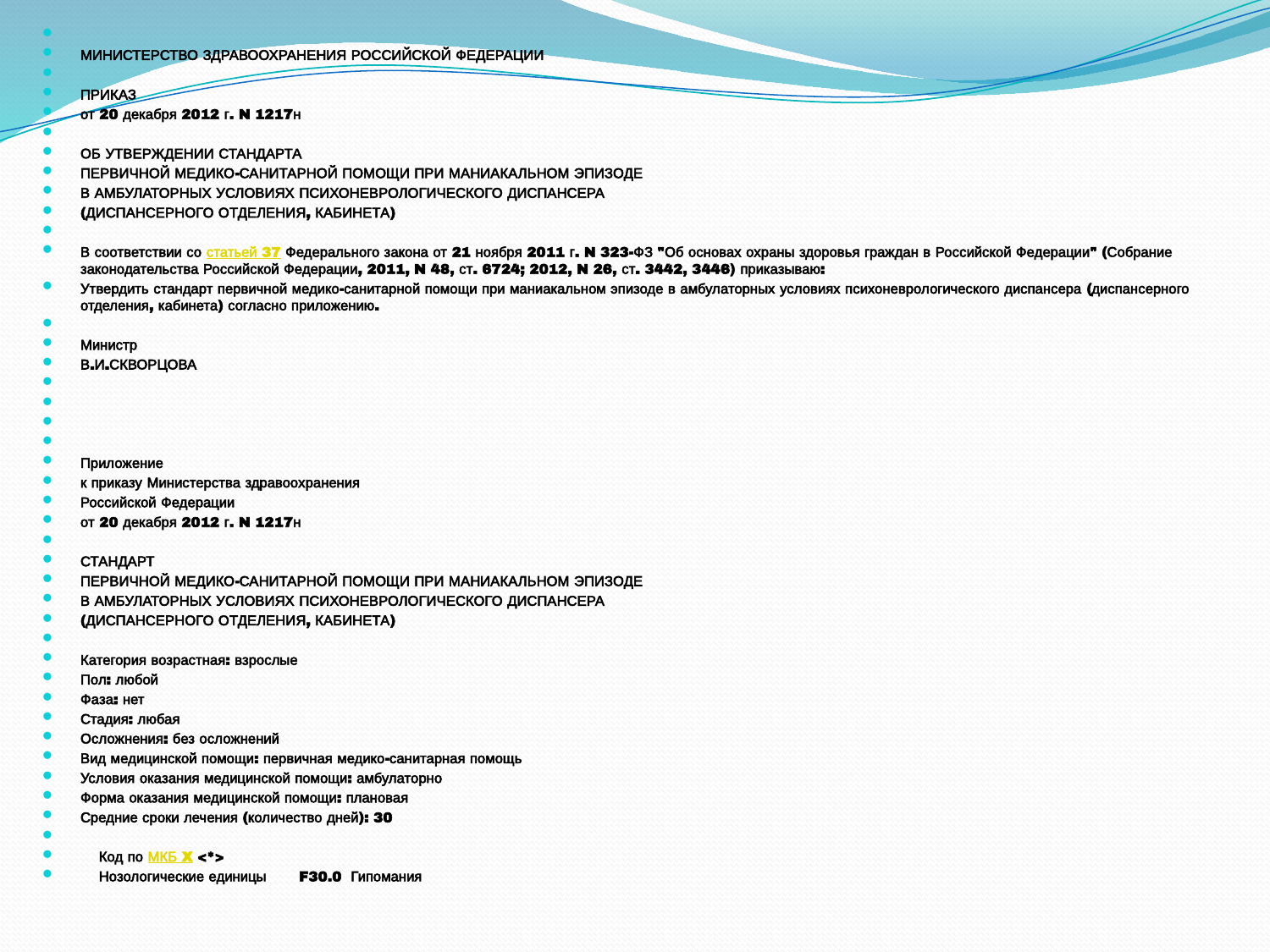

МИНИСТЕРСТВО ЗДРАВООХРАНЕНИЯ РОССИЙСКОЙ ФЕДЕРАЦИИ

ПРИКАЗ
от 20 декабря 2012 г. N 1217н

ОБ УТВЕРЖДЕНИИ СТАНДАРТА
ПЕРВИЧНОЙ МЕДИКО-САНИТАРНОЙ ПОМОЩИ ПРИ МАНИАКАЛЬНОМ ЭПИЗОДЕ
В АМБУЛАТОРНЫХ УСЛОВИЯХ ПСИХОНЕВРОЛОГИЧЕСКОГО ДИСПАНСЕРА
(ДИСПАНСЕРНОГО ОТДЕЛЕНИЯ, КАБИНЕТА)

В соответствии со статьей 37 Федерального закона от 21 ноября 2011 г. N 323-ФЗ "Об основах охраны здоровья граждан в Российской Федерации" (Собрание законодательства Российской Федерации, 2011, N 48, ст. 6724; 2012, N 26, ст. 3442, 3446) приказываю:
Утвердить стандарт первичной медико-санитарной помощи при маниакальном эпизоде в амбулаторных условиях психоневрологического диспансера (диспансерного отделения, кабинета) согласно приложению.

Министр
В.И.СКВОРЦОВА

Приложение
к приказу Министерства здравоохранения
Российской Федерации
от 20 декабря 2012 г. N 1217н

СТАНДАРТ
ПЕРВИЧНОЙ МЕДИКО-САНИТАРНОЙ ПОМОЩИ ПРИ МАНИАКАЛЬНОМ ЭПИЗОДЕ
В АМБУЛАТОРНЫХ УСЛОВИЯХ ПСИХОНЕВРОЛОГИЧЕСКОГО ДИСПАНСЕРА
(ДИСПАНСЕРНОГО ОТДЕЛЕНИЯ, КАБИНЕТА)

Категория возрастная: взрослые
Пол: любой
Фаза: нет
Стадия: любая
Осложнения: без осложнений
Вид медицинской помощи: первичная медико-санитарная помощь
Условия оказания медицинской помощи: амбулаторно
Форма оказания медицинской помощи: плановая
Средние сроки лечения (количество дней): 30

    Код по МКБ X <*>
    Нозологические единицы       F30.0  Гипомания